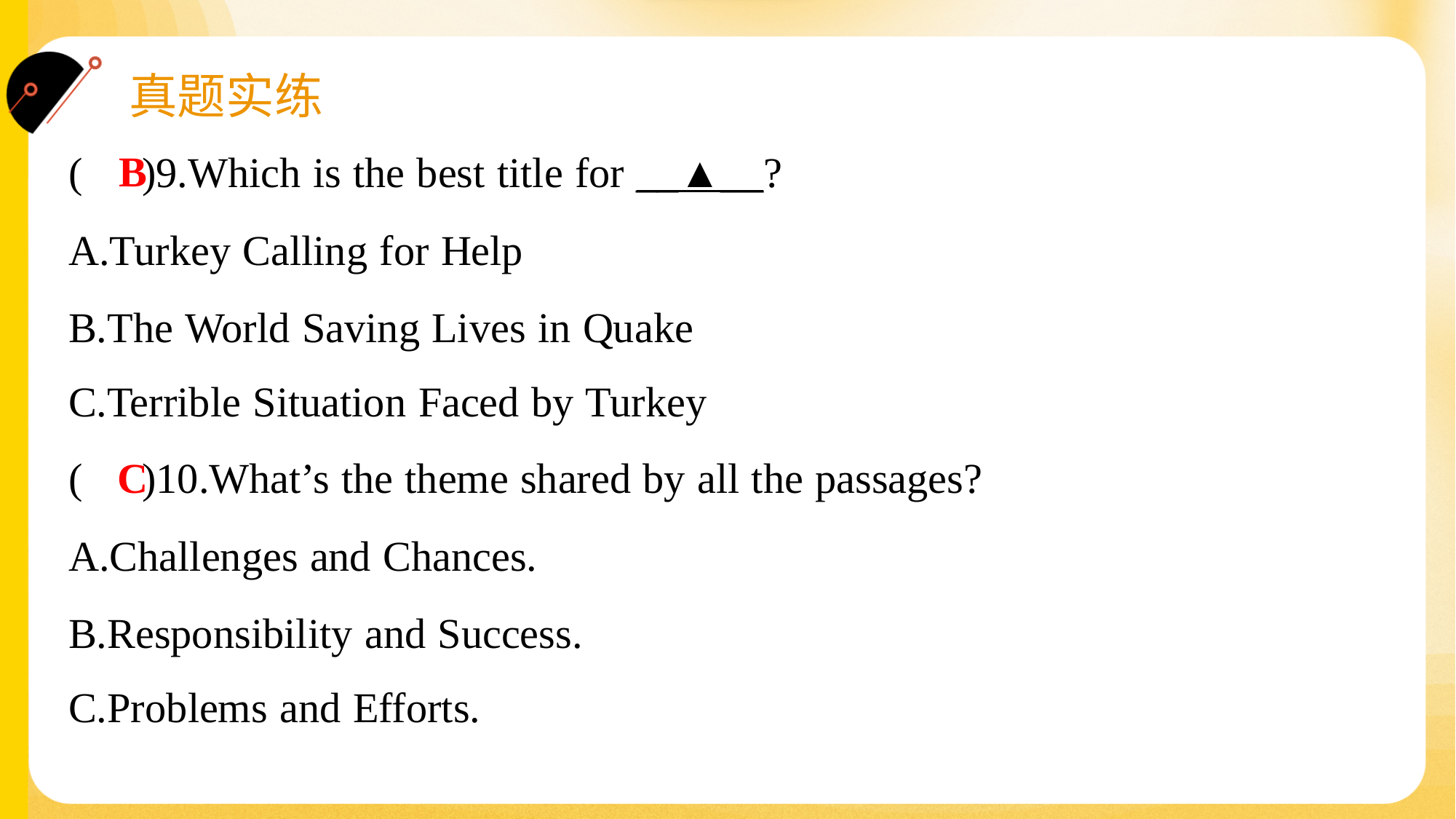

B
(     )9.Which is the best title for __▲__?
A.Turkey Calling for Help
B.The World Saving Lives in Quake
C.Terrible Situation Faced by Turkey
C
(     )10.What’s the theme shared by all the passages?
A.Challenges and Chances.
B.Responsibility and Success.
C.Problems and Efforts.